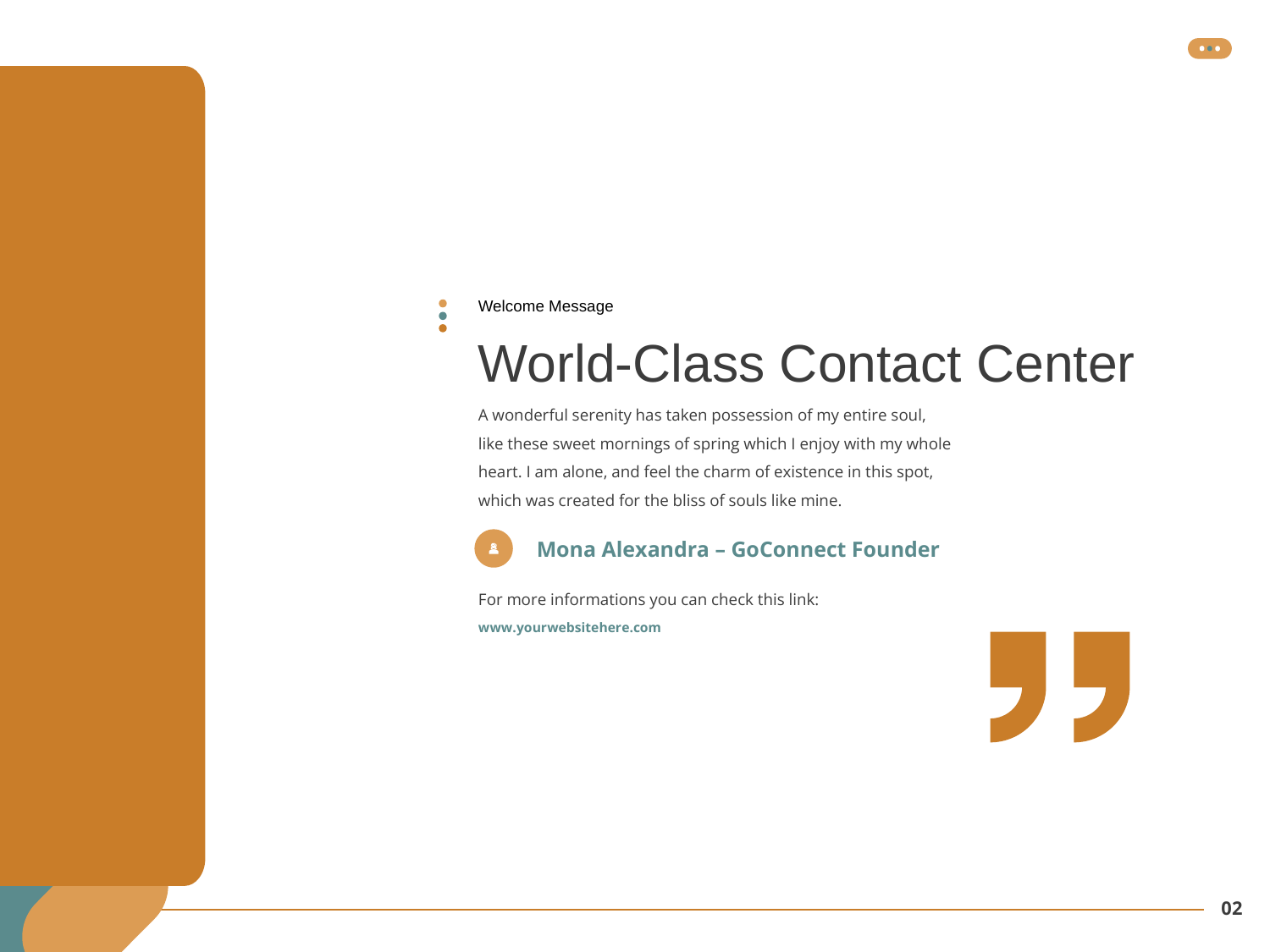

Welcome Message

# World-Class Contact Center
A wonderful serenity has taken possession of my entire soul, like these sweet mornings of spring which I enjoy with my whole heart. I am alone, and feel the charm of existence in this spot, which was created for the bliss of souls like mine.
Mona Alexandra – GoConnect Founder

For more informations you can check this link:
www.yourwebsitehere.com

02